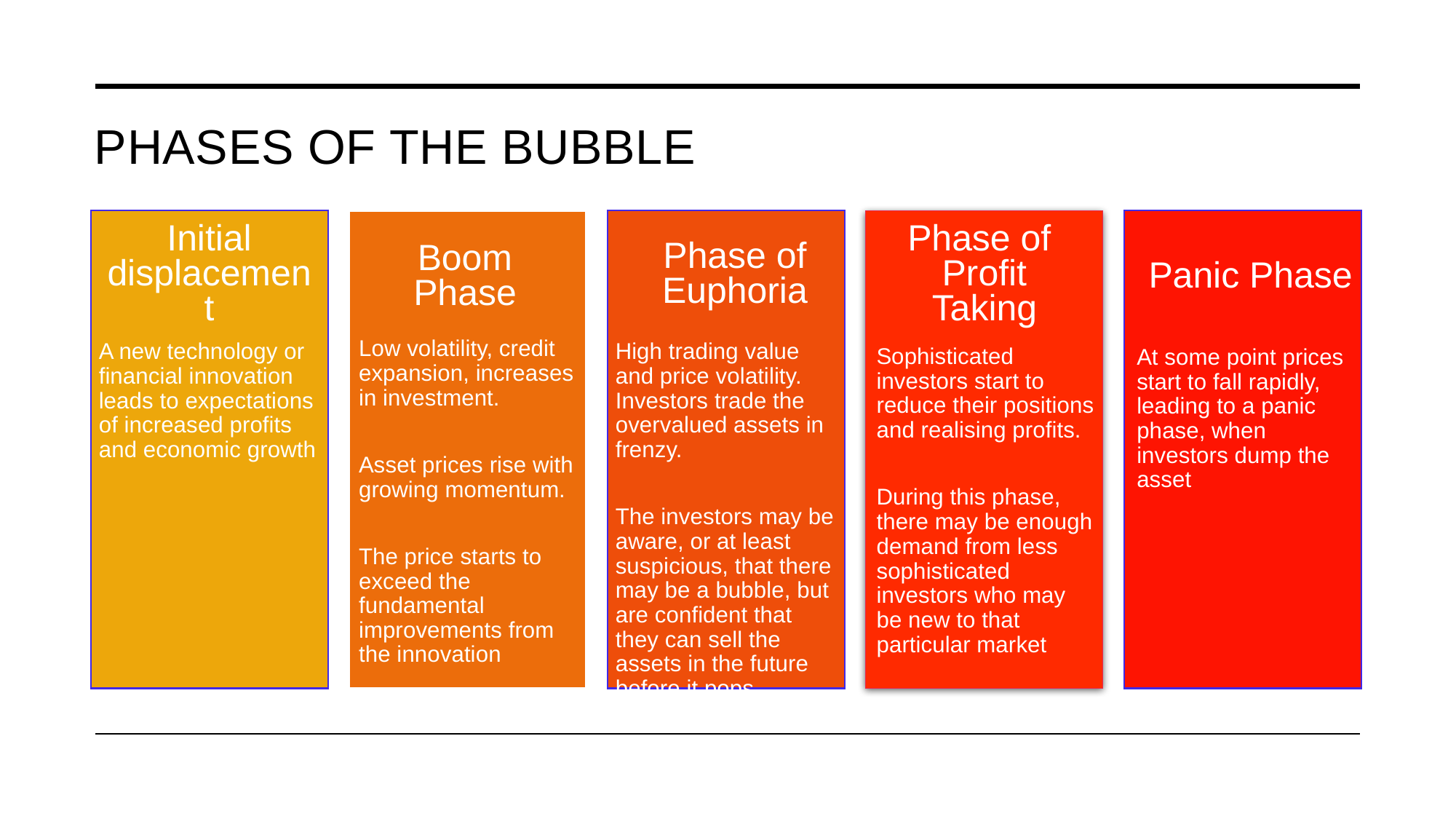

# Phases of the bubble

At some point prices start to fall rapidly, leading to a panic phase, when investors dump the asset

A new technology or financial innovation leads to expectations of increased profits and economic growth

Low volatility, credit expansion, increases in investment.

Asset prices rise with growing momentum.

The price starts to exceed the fundamental improvements from the innovation

High trading value and price volatility. Investors trade the overvalued assets in frenzy.

The investors may be aware, or at least suspicious, that there may be a bubble, but are confident that they can sell the assets in the future before it pops

Sophisticated investors start to reduce their positions and realising profits.

During this phase, there may be enough demand from less sophisticated investors who may be new to that particular market
Initial displacement
Phase of Euphoria
Phase of
Profit Taking
Boom Phase
Panic Phase